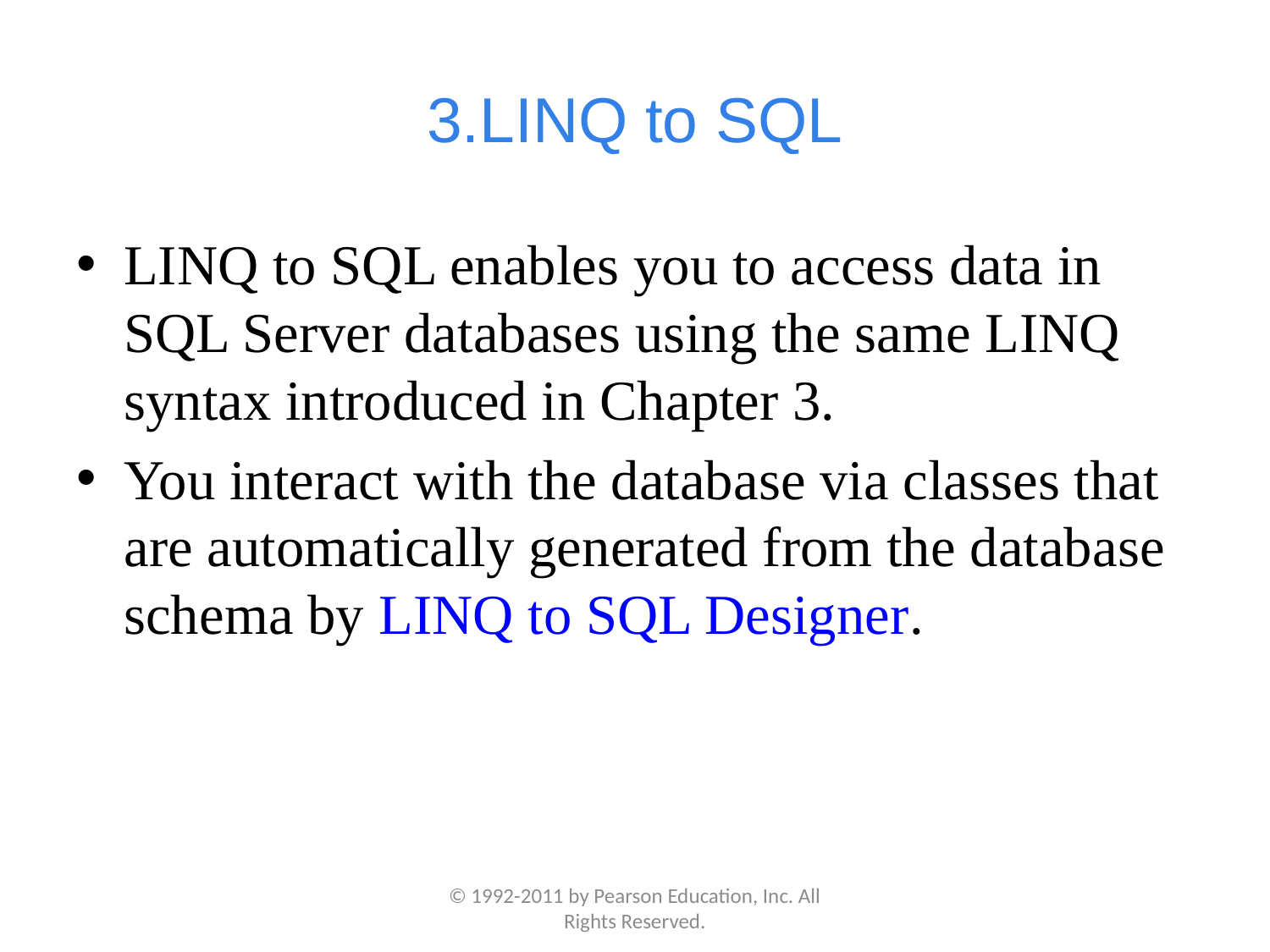

# 3.LINQ to SQL
LINQ to SQL enables you to access data in SQL Server databases using the same LINQ syntax introduced in Chapter 3.
You interact with the database via classes that are automatically generated from the database schema by LINQ to SQL Designer.
© 1992-2011 by Pearson Education, Inc. All Rights Reserved.